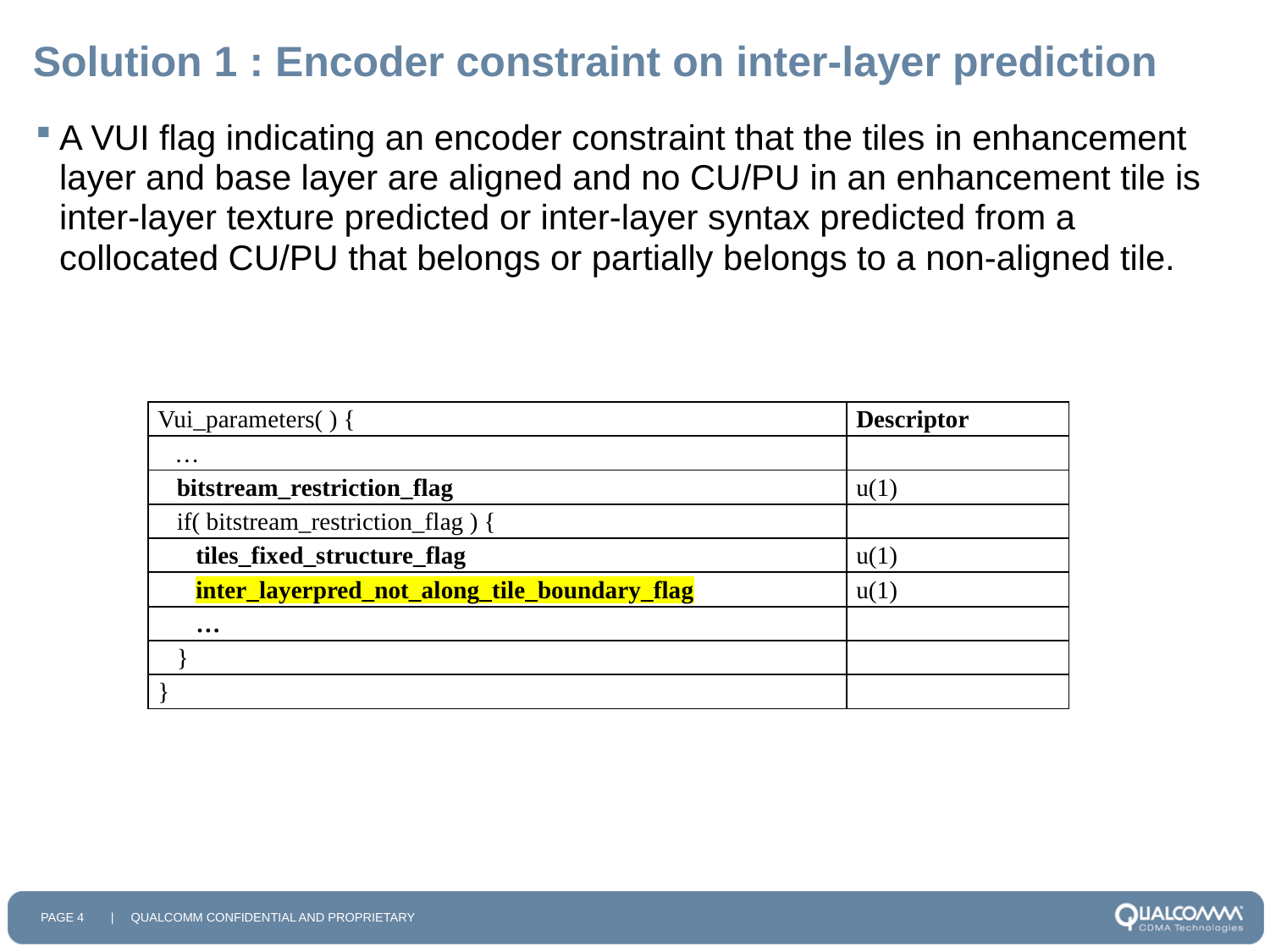

# Solution 1 : Encoder constraint on inter-layer prediction
A VUI flag indicating an encoder constraint that the tiles in enhancement layer and base layer are aligned and no CU/PU in an enhancement tile is inter-layer texture predicted or inter-layer syntax predicted from a collocated CU/PU that belongs or partially belongs to a non-aligned tile.

| Vui\_parameters( ) { | Descriptor |
| --- | --- |
| … |  |
| bitstream\_restriction\_flag | u(1) |
| if( bitstream\_restriction\_flag ) { |  |
| tiles\_fixed\_structure\_flag | u(1) |
| inter\_layerpred\_not\_along\_tile\_boundary\_flag | u(1) |
| … |  |
| } |  |
| } |  |